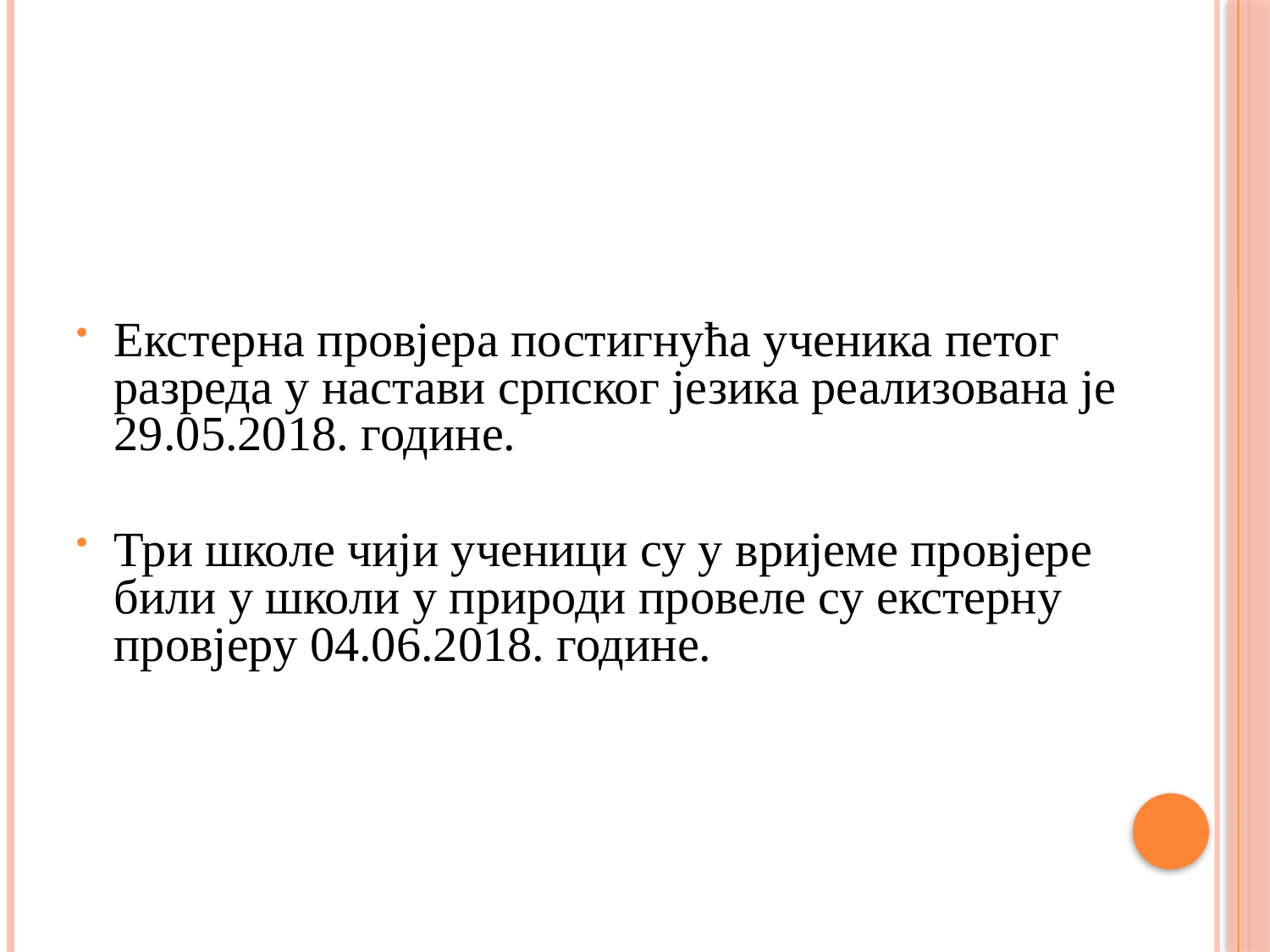

Екстерна провјера постигнућа ученика петог разреда у настави српског језика реализована је 29.05.2018. године.

Три школе чији ученици су у вријеме провјере били у школи у природи провеле су екстерну провјеру 04.06.2018. године.